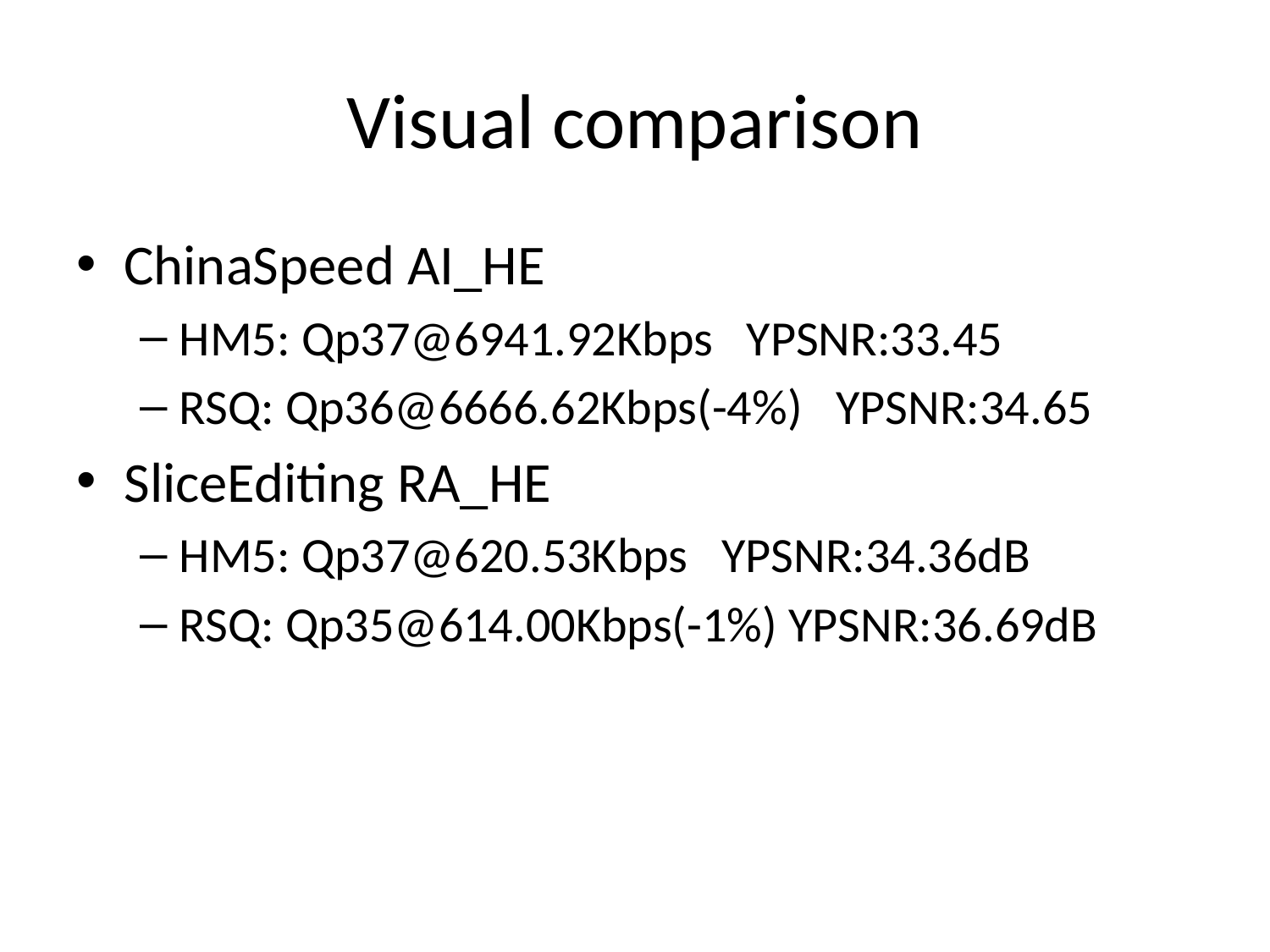

# Visual comparison
ChinaSpeed AI_HE
HM5: Qp37@6941.92Kbps   YPSNR:33.45
RSQ: Qp36@6666.62Kbps(-4%)   YPSNR:34.65
SliceEditing RA_HE
HM5: Qp37@620.53Kbps   YPSNR:34.36dB
RSQ: Qp35@614.00Kbps(-1%) YPSNR:36.69dB